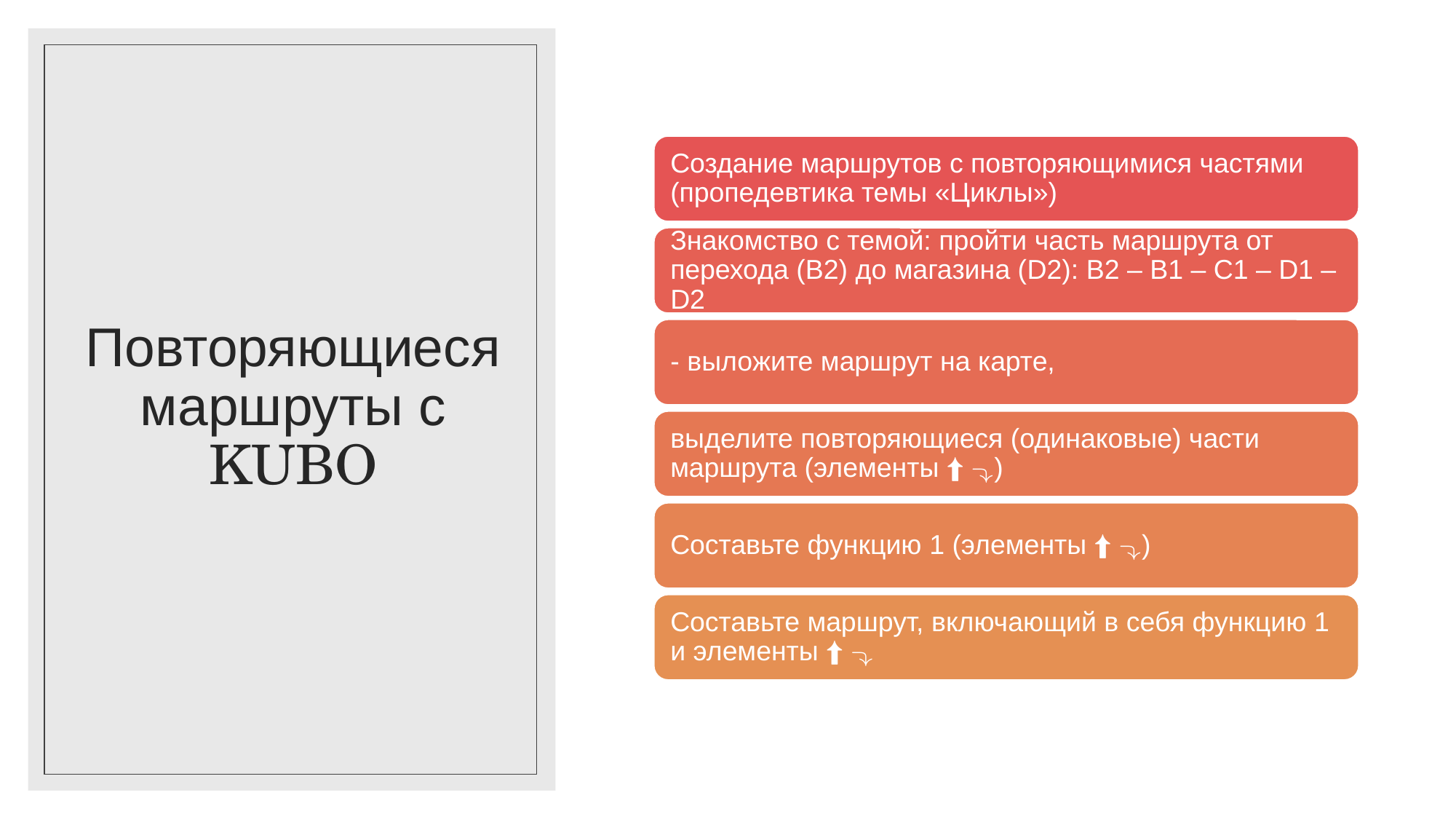

# Повторяющиеся маршруты с KUBO
Создание маршрутов с повторяющимися частями (пропедевтика темы «Циклы»)
Знакомство с темой: пройти часть маршрута от перехода (В2) до магазина (D2): B2 – B1 – C1 – D1 – D2
- выложите маршрут на карте,
выделите повторяющиеся (одинаковые) части маршрута (элементы ⬆️ ⤵️)
Составьте функцию 1 (элементы ⬆️ ⤵️)
Составьте маршрут, включающий в себя функцию 1 и элементы ⬆️ ⤵️